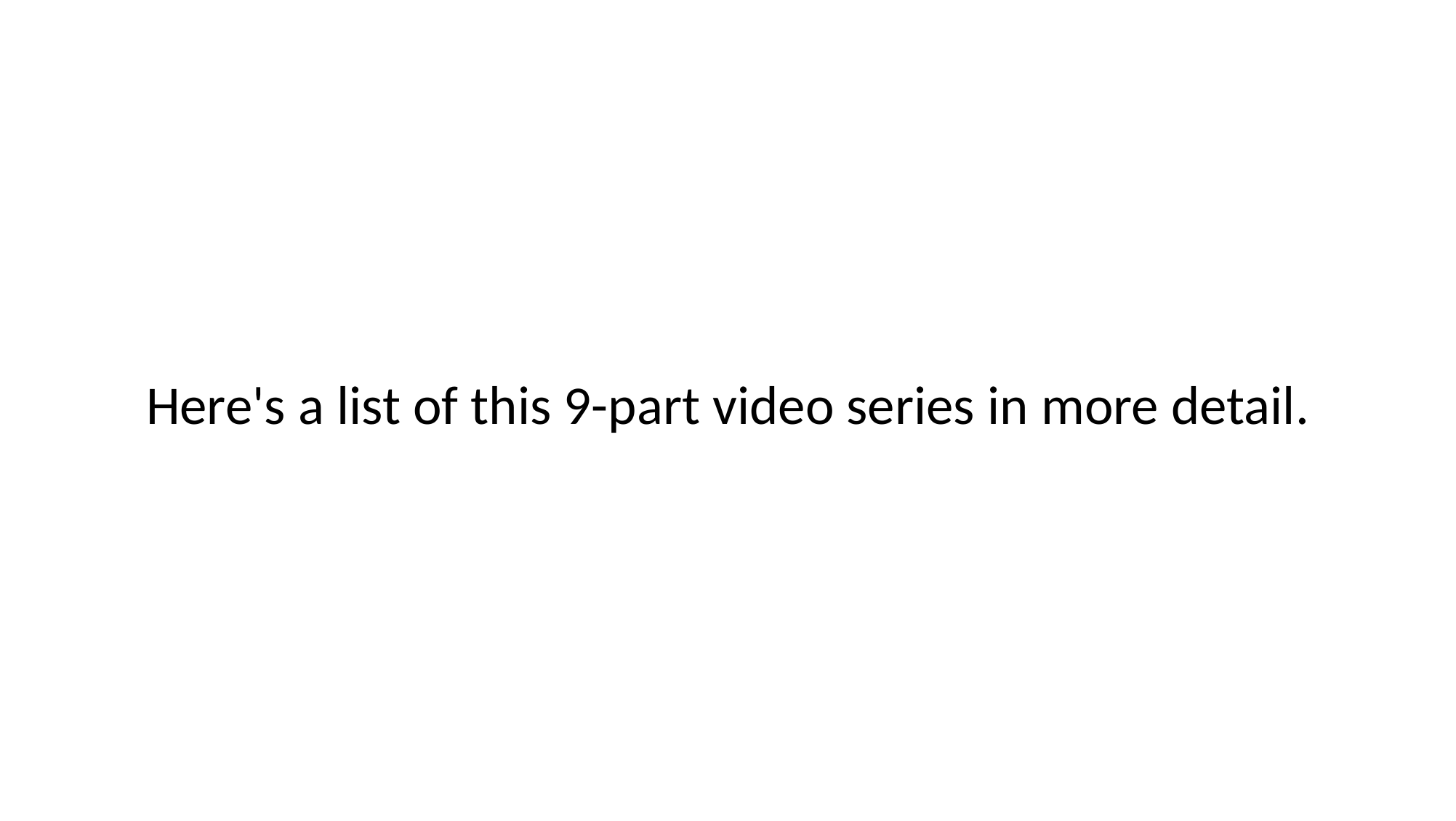

# Here's a list of this 9-part video series in more detail.